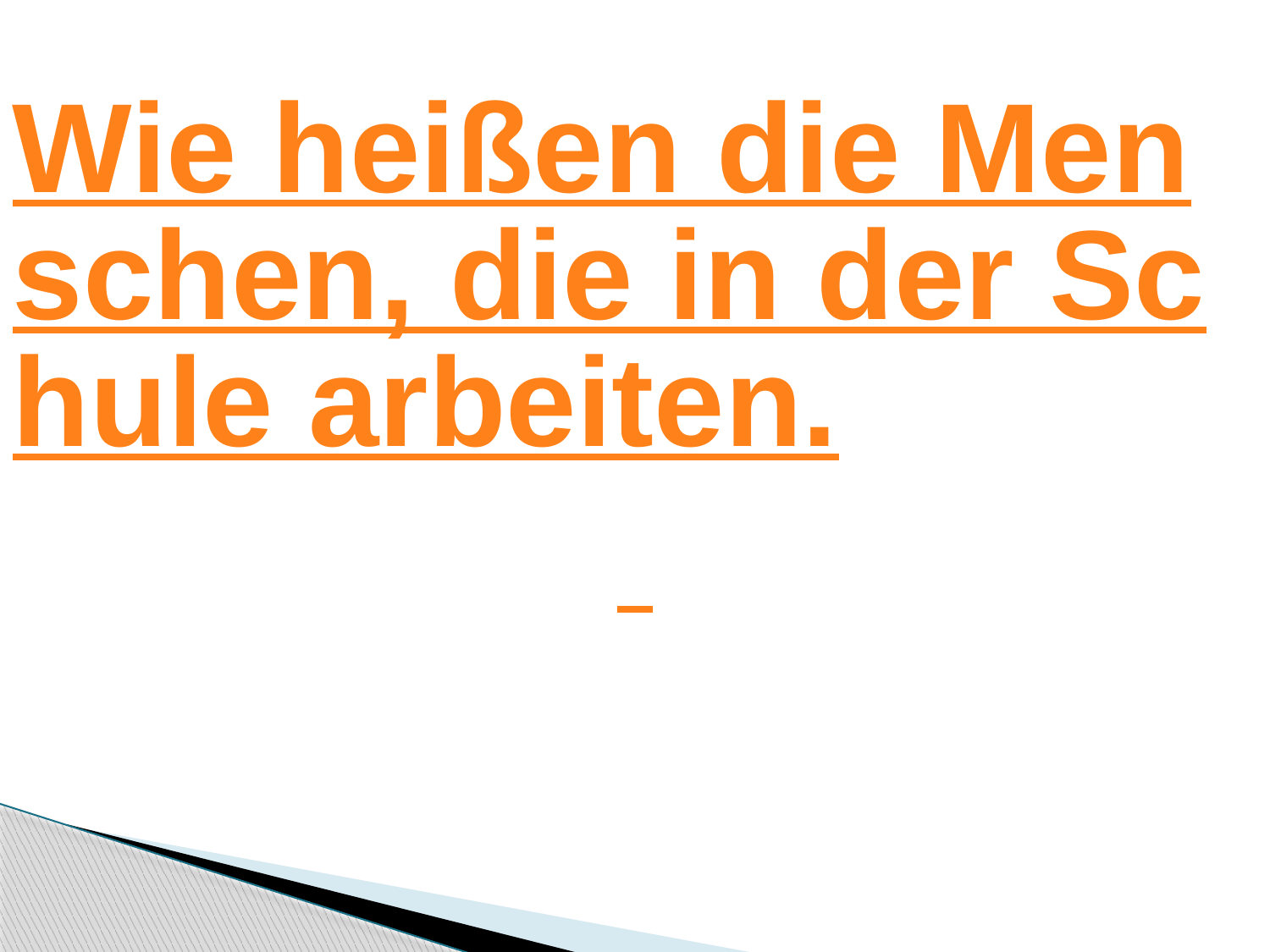

Wie heißen die Menschen, die in der Schule arbeiten.